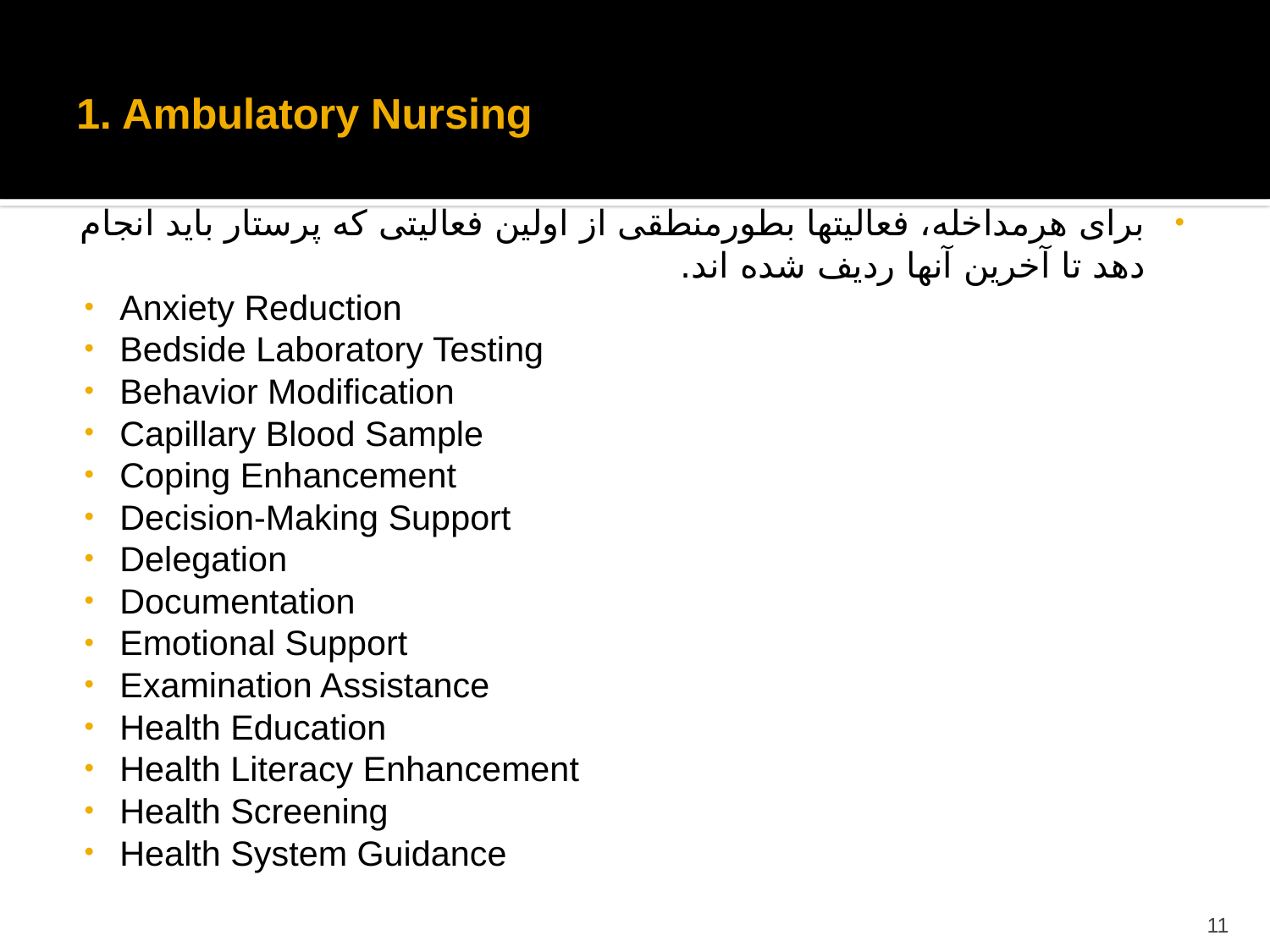

# 1. Ambulatory Nursing
برای هرمداخله، فعالیتها بطورمنطقی از اولین فعالیتی که پرستار باید انجام دهد تا آخرین آنها ردیف شده اند.
Anxiety Reduction
Bedside Laboratory Testing
Behavior Modification
Capillary Blood Sample
Coping Enhancement
Decision-Making Support
Delegation
Documentation
Emotional Support
Examination Assistance
Health Education
Health Literacy Enhancement
Health Screening
Health System Guidance
11